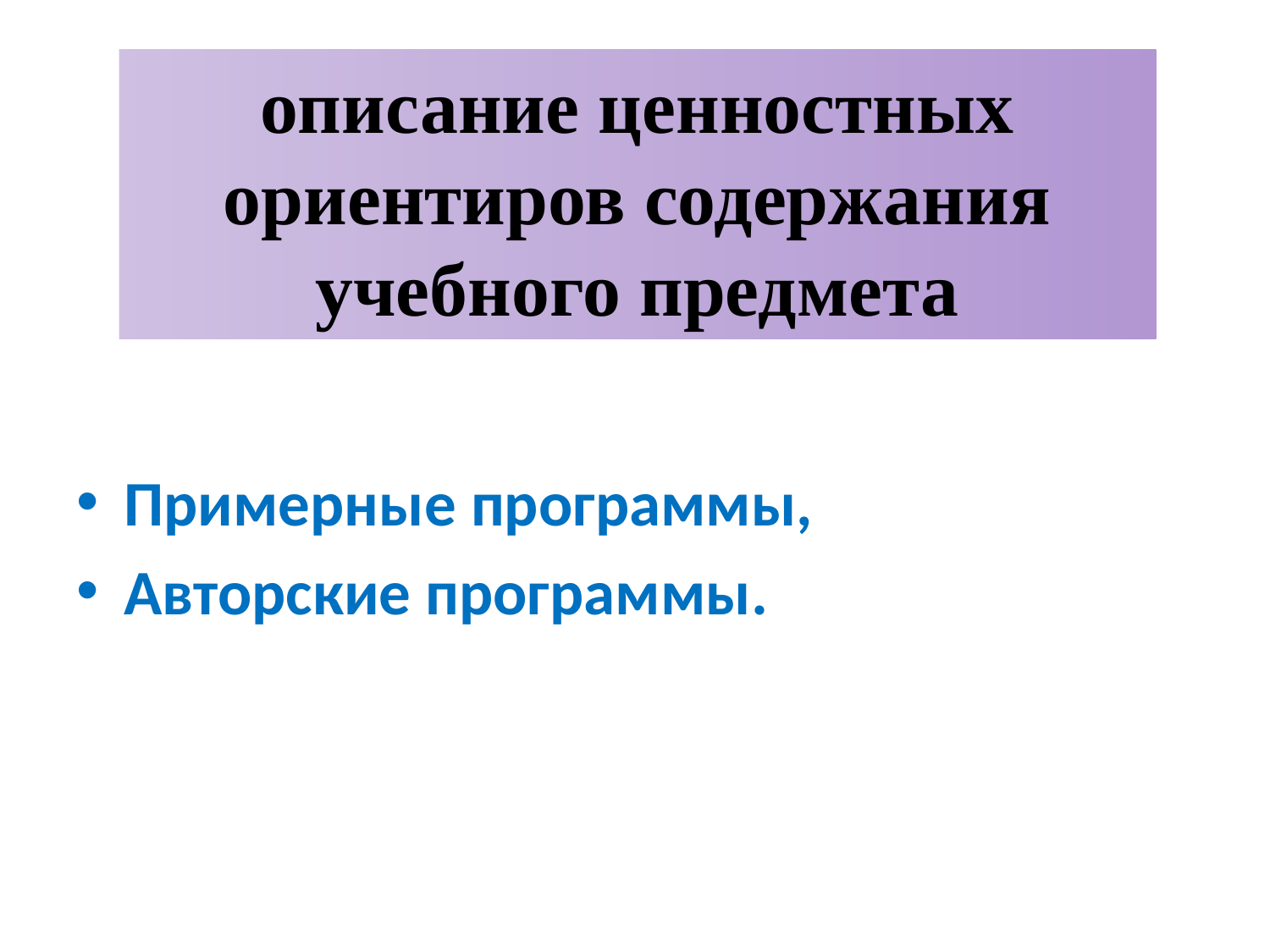

# описание ценностных ориентиров содержания учебного предмета
Примерные программы,
Авторские программы.